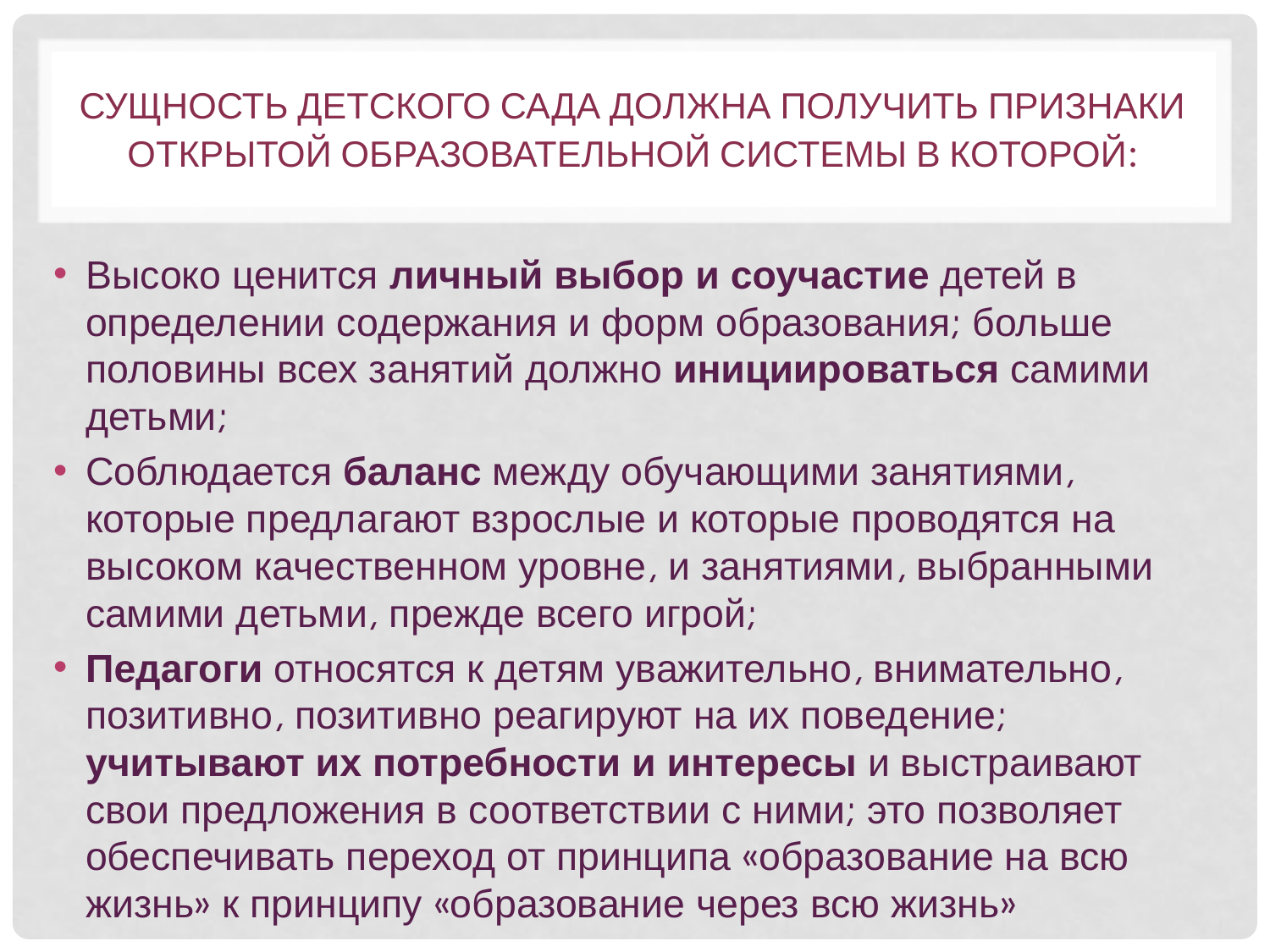

# Сущность детского сада должна получить признаки открытой образовательной системы в которой:
Высоко ценится личный выбор и соучастие детей в определении содержания и форм образования; больше половины всех занятий должно инициироваться самими детьми;
Соблюдается баланс между обучающими занятиями, которые предлагают взрослые и которые проводятся на высоком качественном уровне, и занятиями, выбранными самими детьми, прежде всего игрой;
Педагоги относятся к детям уважительно, внимательно, позитивно, позитивно реагируют на их поведение; учитывают их потребности и интересы и выстраивают свои предложения в соответствии с ними; это позволяет обеспечивать переход от принципа «образование на всю жизнь» к принципу «образование через всю жизнь»